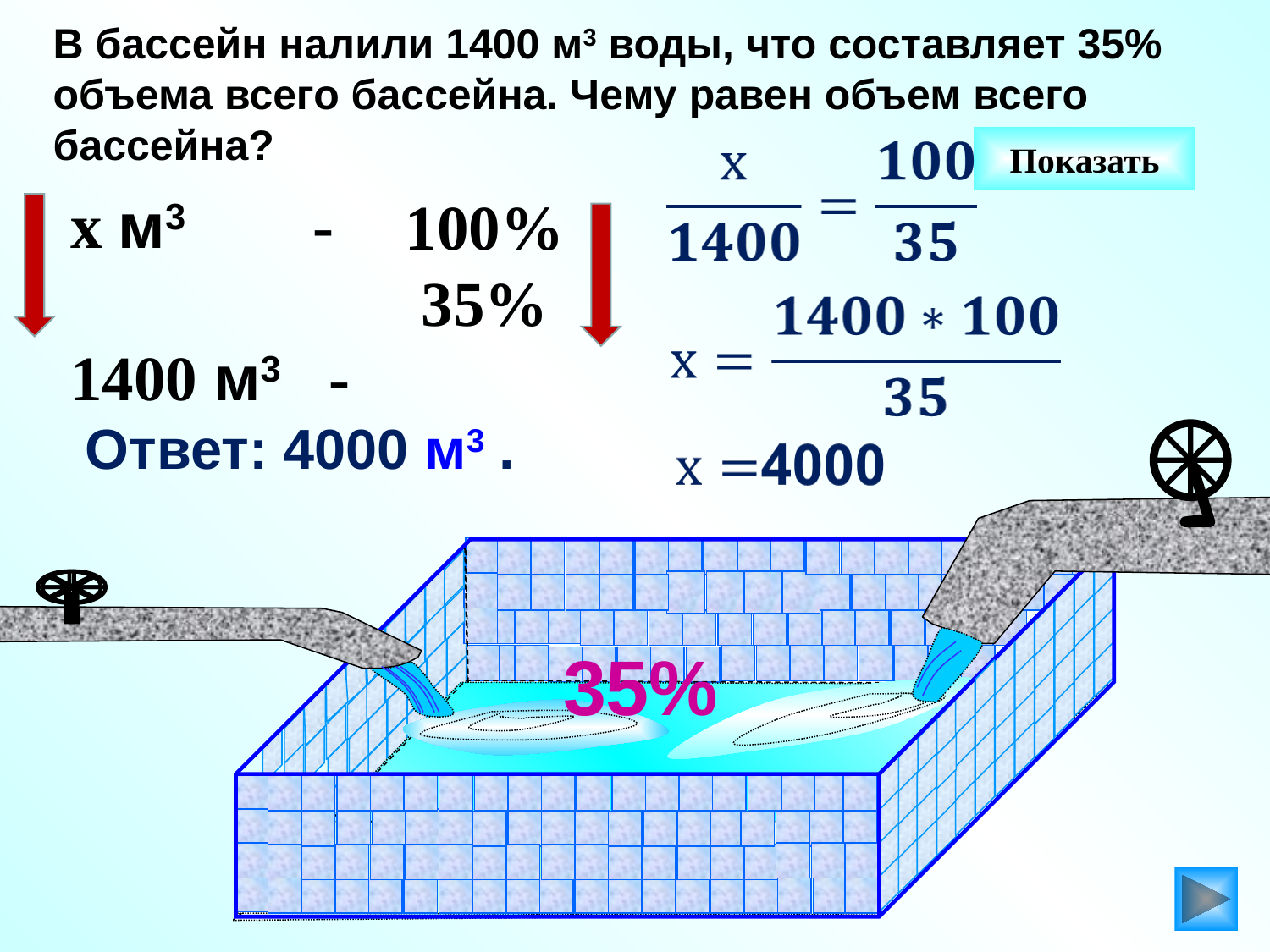

В бассейн налили 1400 м3 воды, что составляет 35% объема всего бассейна. Чему равен объем всего бассейна?
Показать

х м3        -                  1400 м3   -
100%
 35%

Ответ: 4000 м3 .

35%